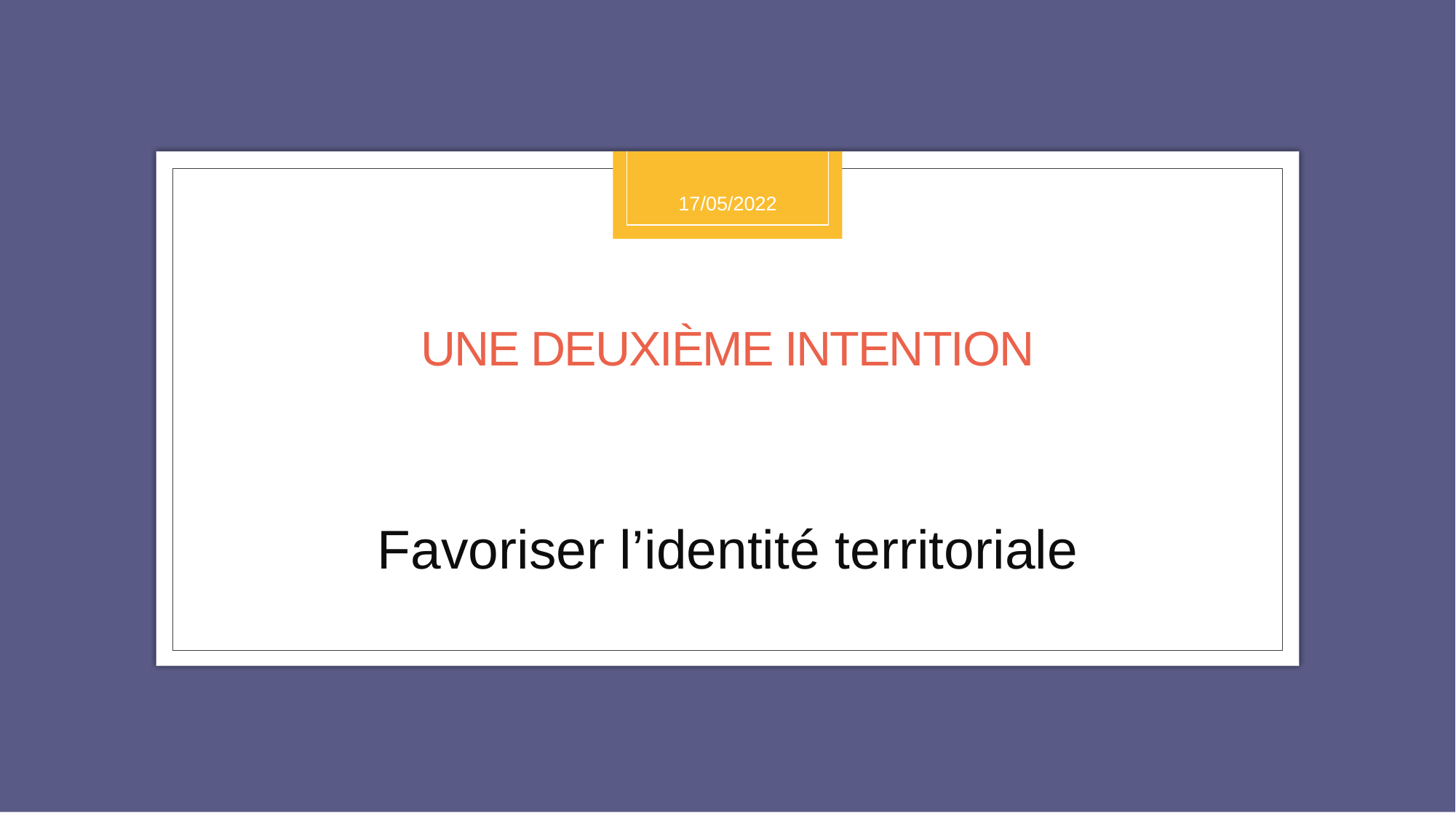

17/05/2022
# Une deuxième intention
Favoriser l’identité territoriale